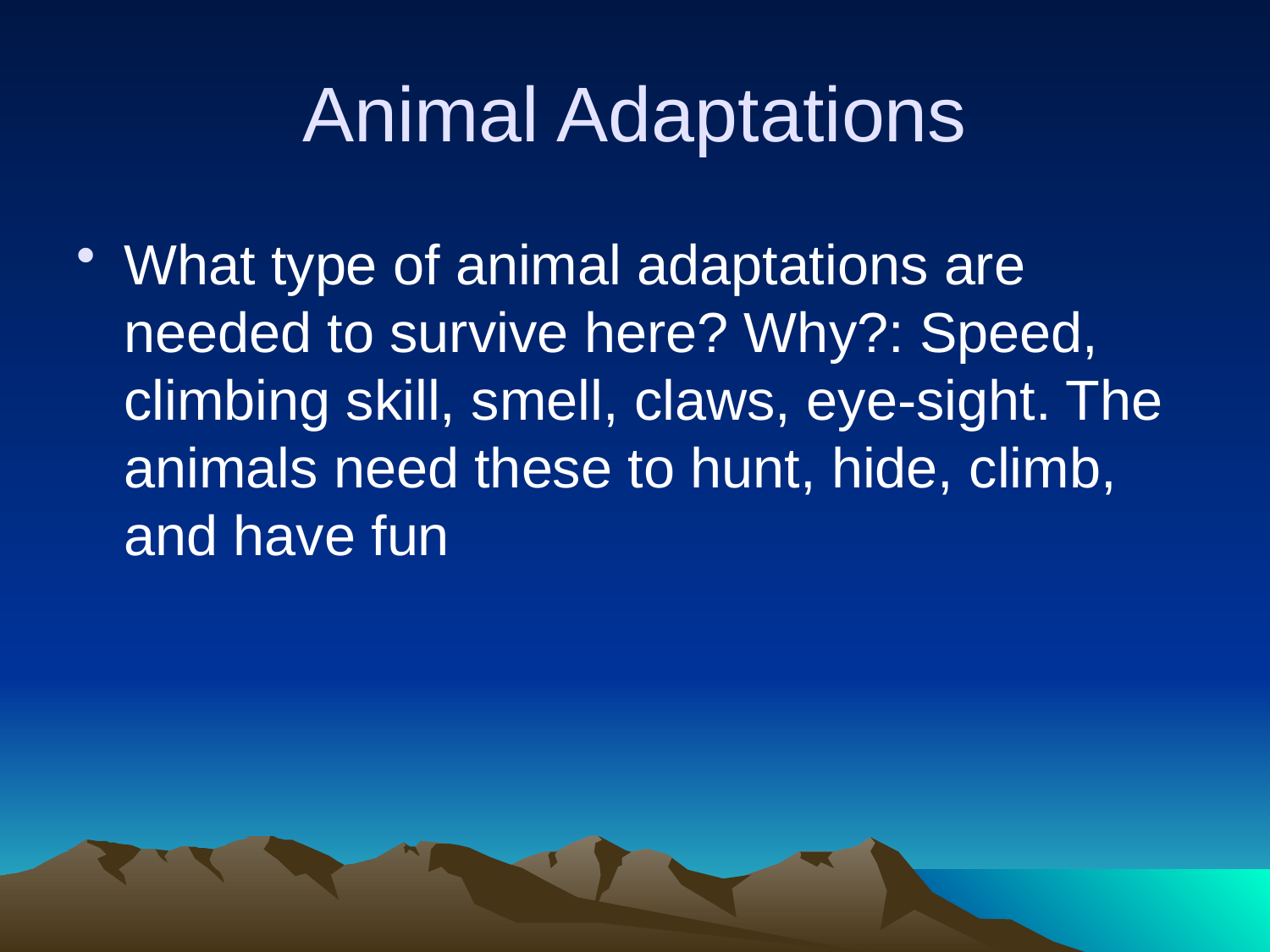

Animal Adaptations
What type of animal adaptations are needed to survive here? Why?: Speed, climbing skill, smell, claws, eye-sight. The animals need these to hunt, hide, climb, and have fun